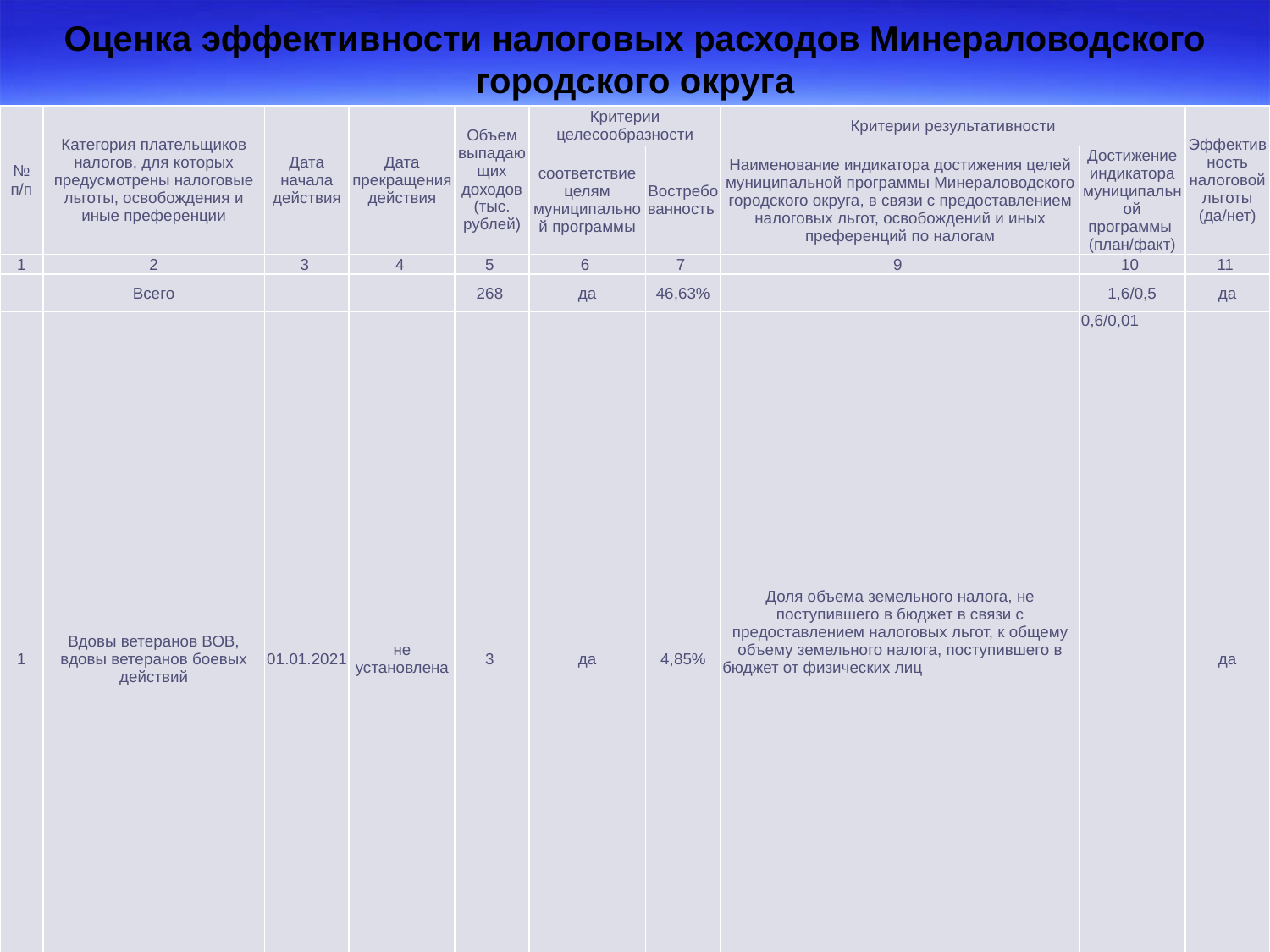

# Оценка эффективности налоговых расходов Минераловодского городского округа
| № п/п | Категория плательщиков налогов, для которых предусмотрены налоговые льготы, освобождения и иные преференции | Дата начала действия | Дата прекращения действия | Объем выпадающих доходов (тыс. рублей) | Критерии целесообразности |  | Критерии результативности |  | Эффективность налоговой льготы (да/нет) |
| --- | --- | --- | --- | --- | --- | --- | --- | --- | --- |
|  |  |  |  |  | соответствие целям муниципальной программы | Востребованность | Наименование индикатора достижения целей муниципальной программы Минераловодского городского округа, в связи с предоставлением налоговых льгот, освобождений и иных преференций по налогам | Достижение индикатора муниципальной программы (план/факт) |  |
| 1 | 2 | 3 | 4 | 5 | 6 | 7 | 9 | 10 | 11 |
|  | Всего |  |  | 268 | да | 46,63% |  | 1,6/0,5 | да |
| 1 | Вдовы ветеранов ВОВ, вдовы ветеранов боевых действий | 01.01.2021 | не установлена | 3 | да | 4,85% | Доля объема земельного налога, не поступившего в бюджет в связи с предоставлением налоговых льгот, к общему объему земельного налога, поступившего в бюджет от физических лиц | 0,6/0,01 | да |
| 2 | Труженники тыла | 01.01.2021 | не установлена | 7 | да | 5,45% | Доля объема земельного налога, не поступившего в бюджет в связи с предоставлением налоговых льгот, к общему объему земельного налога, поступившего в бюджет от физических лиц | 0,2/0,01 | да |
| 3 | Супруга (супруг), погибшего (умершего) военнослужащего при исполнении обязанностей военной службы (служебных обязанностей) не вступившая (не вступивший) в повторный брак | 01.01.2021 | не установлена | 23 | да | 100% | Доля объема земельного налога, не поступившего в бюджет в связи с предоставлением налоговых льгот, к общему объему земельного налога, поступившего в бюджет от физических лиц | 0,1/0,04 | да |
| 4 | Родители (усыновители) погибшего (умершего) военнослужащего при исполнении обязанностей военной службы (служебных обязанностей) | 01.01.2021 | не установлена | 75 | да | 100% | Доля объема земельного налога, не поступившего в бюджет в связи с предоставлением налоговых льгот, к общему объему земельного налога, поступившего в бюджет от физических лиц | 0,1/0,14 | да |
| 5 | Пенсионеры в отношении одного земельного участка для хранения автотранспорта | 01.01.2021 | не установлена | 160 | да | 53,68% | Доля объема земельного налога, не поступившего в бюджет в связи с предоставлением налоговых льгот, к общему объему земельного налога, поступившего в бюджет от физических лиц | 0,6/0,3 | да |